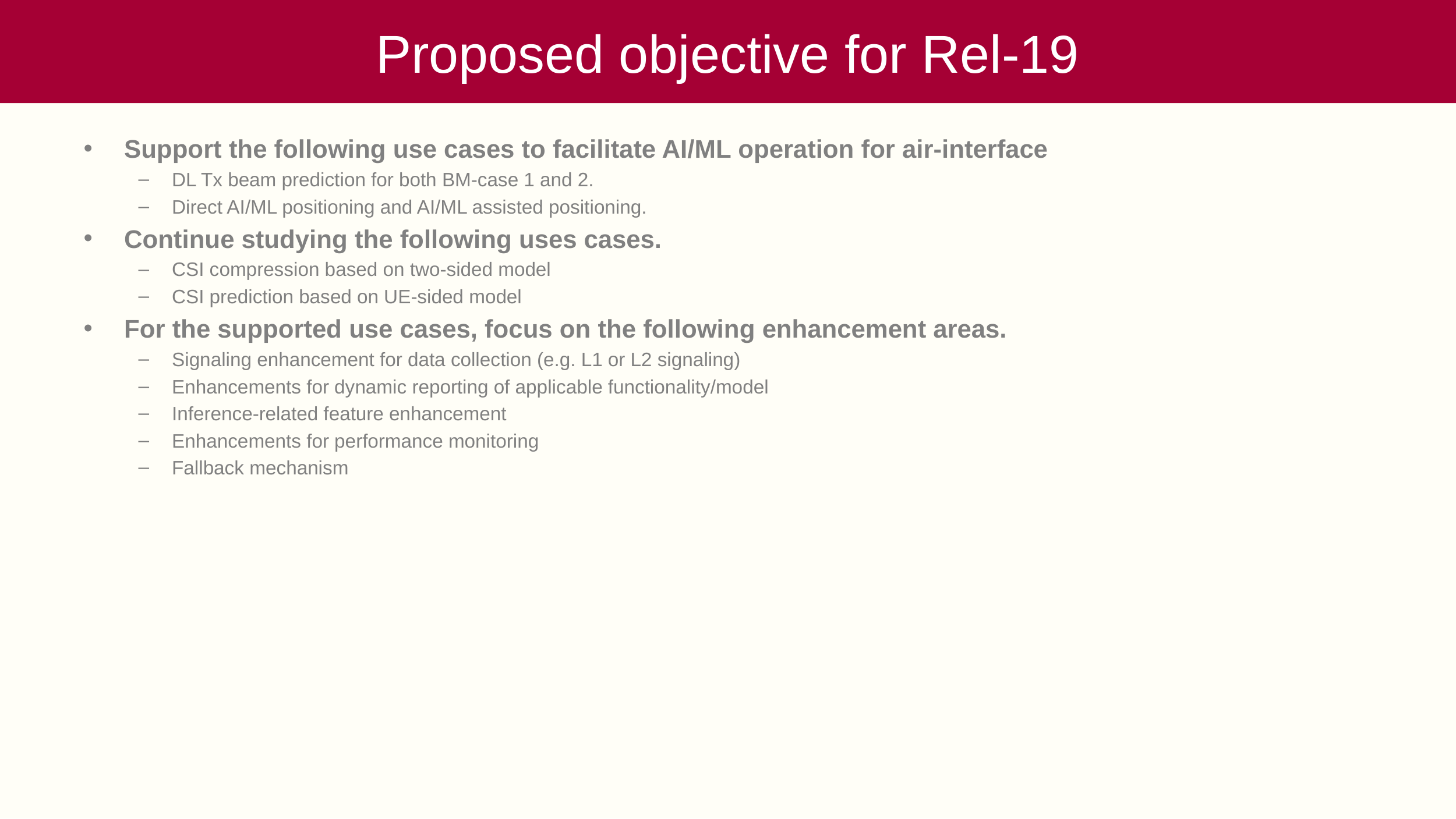

# Proposed objective for Rel-19
Support the following use cases to facilitate AI/ML operation for air-interface
DL Tx beam prediction for both BM-case 1 and 2.
Direct AI/ML positioning and AI/ML assisted positioning.
Continue studying the following uses cases.
CSI compression based on two-sided model
CSI prediction based on UE-sided model
For the supported use cases, focus on the following enhancement areas.
Signaling enhancement for data collection (e.g. L1 or L2 signaling)
Enhancements for dynamic reporting of applicable functionality/model
Inference-related feature enhancement
Enhancements for performance monitoring
Fallback mechanism